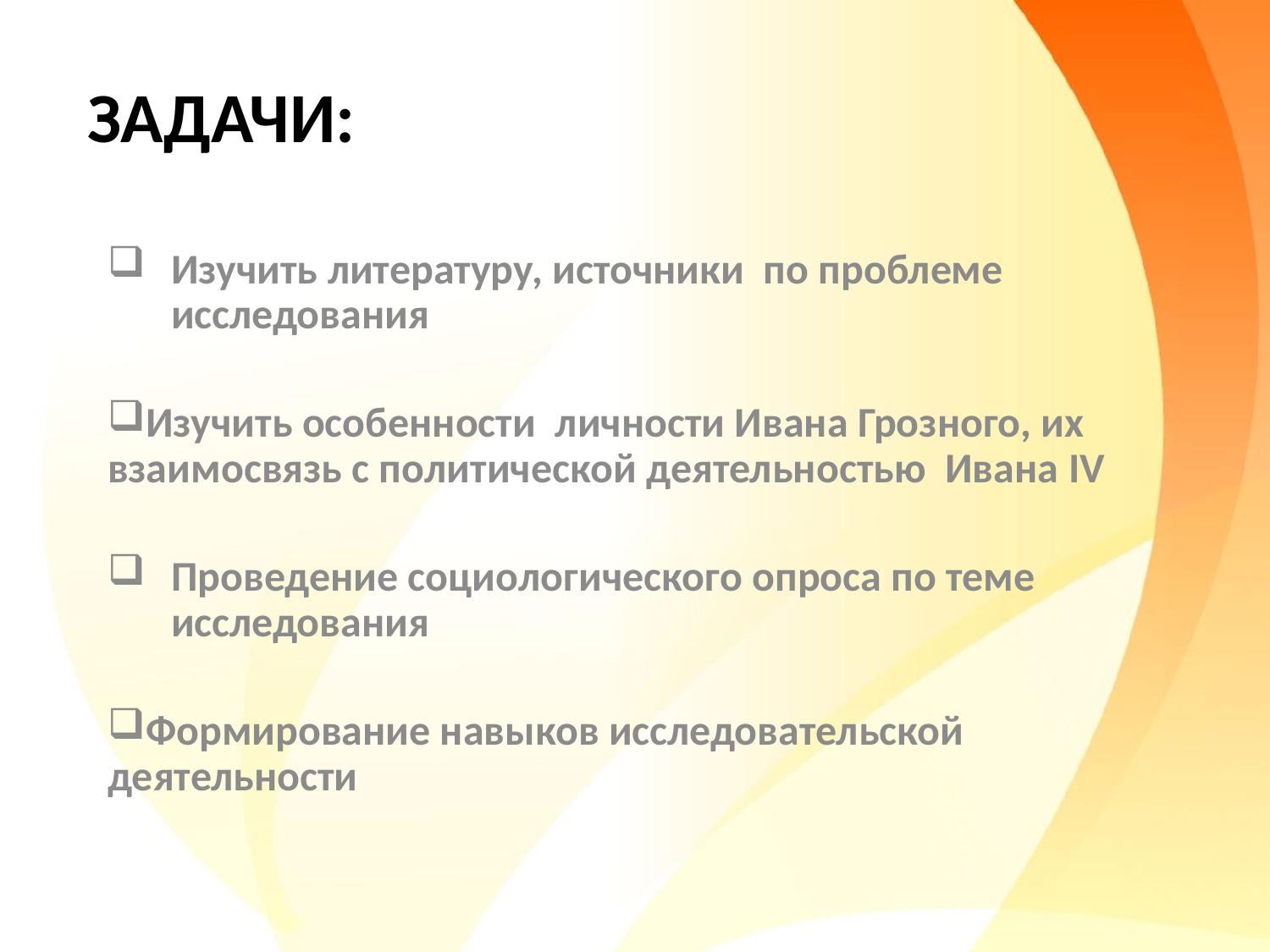

# Задачи:
Изучить литературу, источники  по проблеме исследования

Изучить особенности  личности Ивана Грозного, их  взаимосвязь с политической деятельностью  Ивана IV

Проведение социологического опроса по теме исследования

Формирование навыков исследовательской деятельности